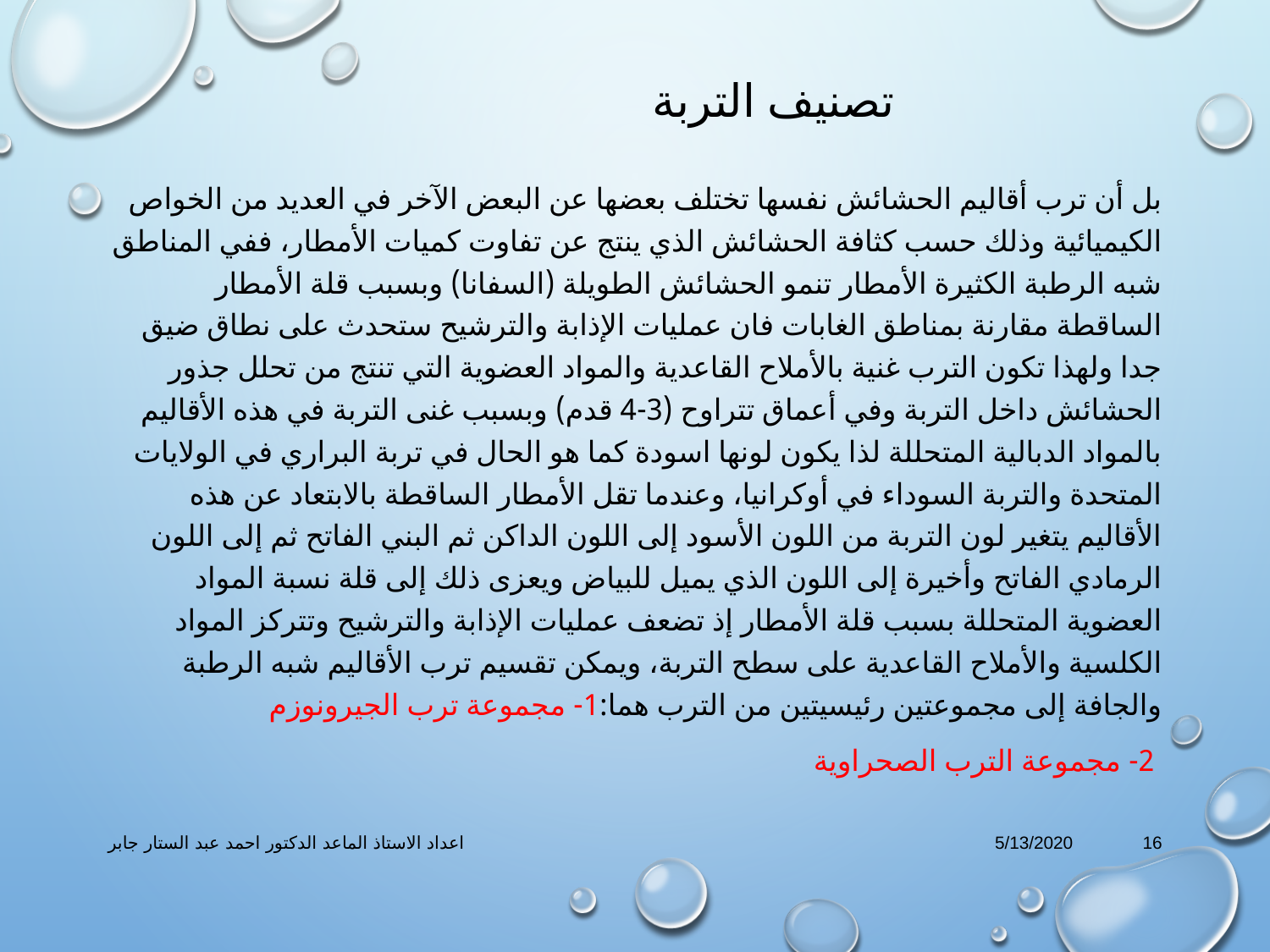

# تصنيف التربة
بل أن ترب أقاليم الحشائش نفسها تختلف بعضها عن البعض الآخر في العديد من الخواص الكيميائية وذلك حسب كثافة الحشائش الذي ينتج عن تفاوت كميات الأمطار، ففي المناطق شبه الرطبة الكثيرة الأمطار تنمو الحشائش الطويلة (السفانا) وبسبب قلة الأمطار الساقطة مقارنة بمناطق الغابات فان عمليات الإذابة والترشيح ستحدث على نطاق ضيق جدا ولهذا تكون الترب غنية بالأملاح القاعدية والمواد العضوية التي تنتج من تحلل جذور الحشائش داخل التربة وفي أعماق تتراوح (3-4 قدم) وبسبب غنى التربة في هذه الأقاليم بالمواد الدبالية المتحللة لذا يكون لونها اسودة كما هو الحال في تربة البراري في الولايات المتحدة والتربة السوداء في أوكرانيا، وعندما تقل الأمطار الساقطة بالابتعاد عن هذه الأقاليم يتغير لون التربة من اللون الأسود إلى اللون الداكن ثم البني الفاتح ثم إلى اللون الرمادي الفاتح وأخيرة إلى اللون الذي يميل للبياض ويعزى ذلك إلى قلة نسبة المواد العضوية المتحللة بسبب قلة الأمطار إذ تضعف عمليات الإذابة والترشيح وتتركز المواد الكلسية والأملاح القاعدية على سطح التربة، ويمكن تقسيم ترب الأقاليم شبه الرطبة والجافة إلى مجموعتين رئيسيتين من الترب هما:1- مجموعة ترب الجيرونوزم
 2- مجموعة الترب الصحراوية
اعداد الاستاذ الماعد الدكتور احمد عبد الستار جابر
5/13/2020
16